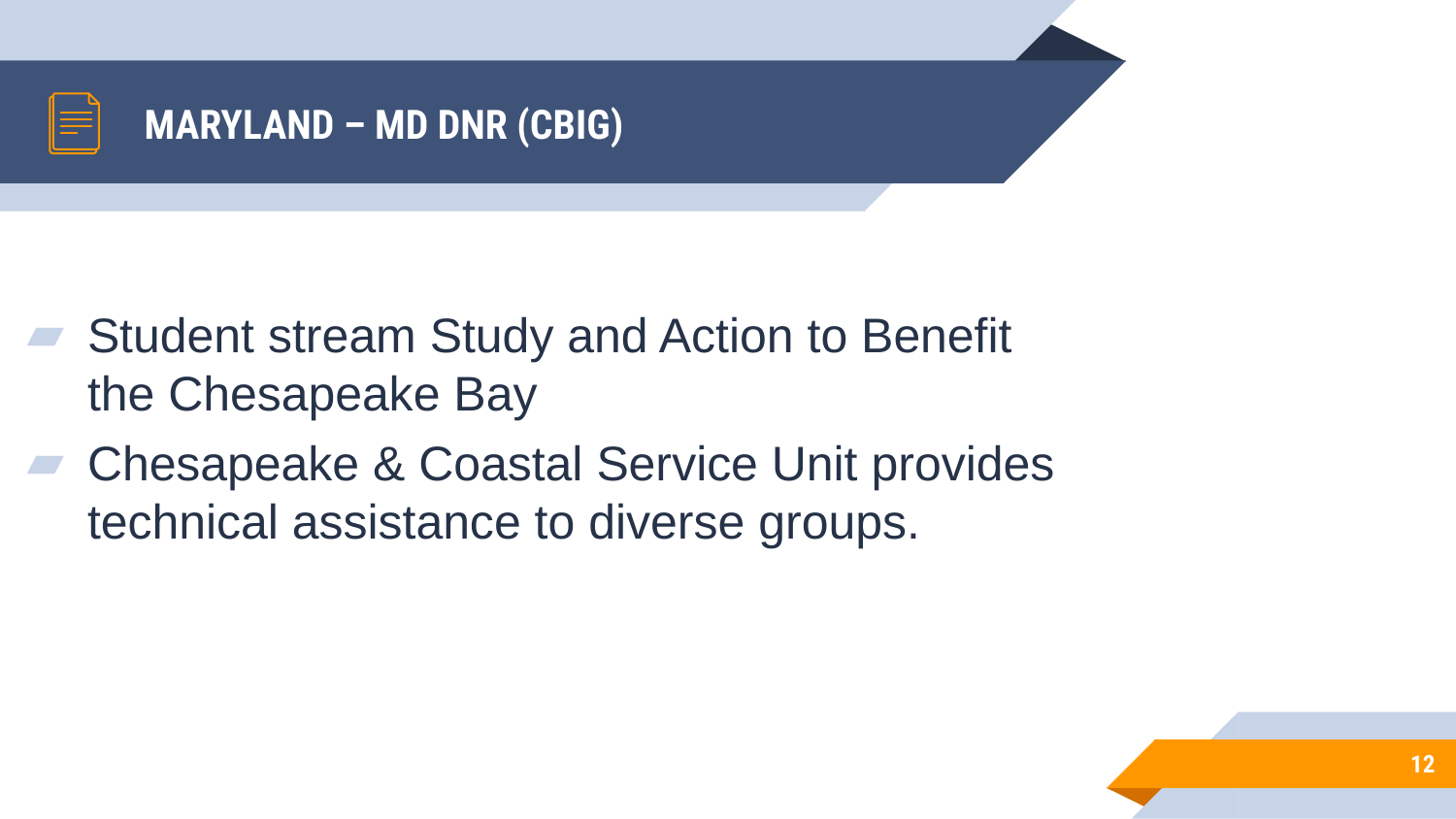

# MARYLAND – MD DNR (CBIG)

Student stream Study and Action to Benefit the Chesapeake Bay
Chesapeake & Coastal Service Unit provides technical assistance to diverse groups.

12